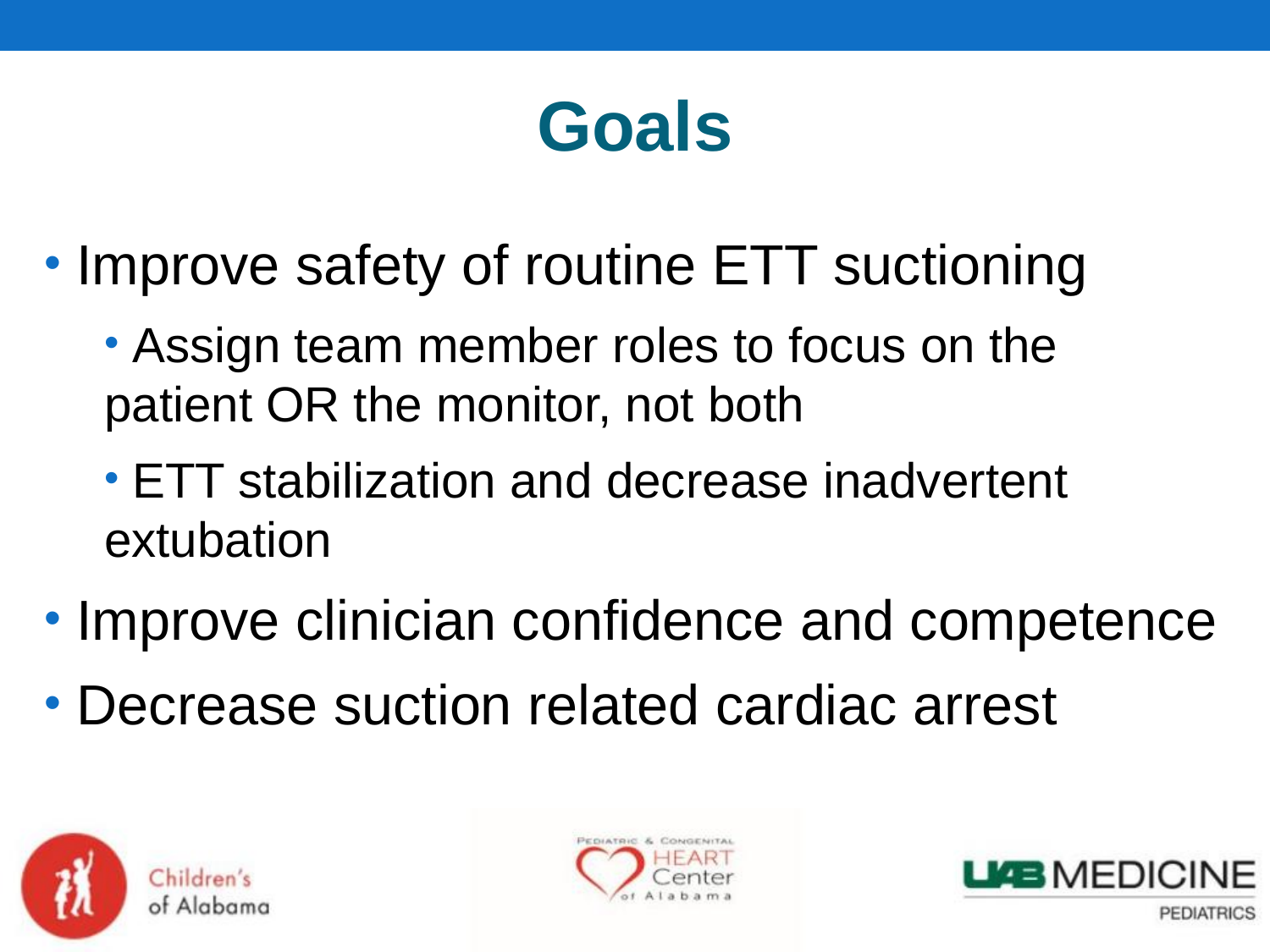

Goals
 Improve safety of routine ETT suctioning
 Assign team member roles to focus on the 	patient OR the monitor, not both
 ETT stabilization and decrease inadvertent  	extubation
 Improve clinician confidence and competence
 Decrease suction related cardiac arrest